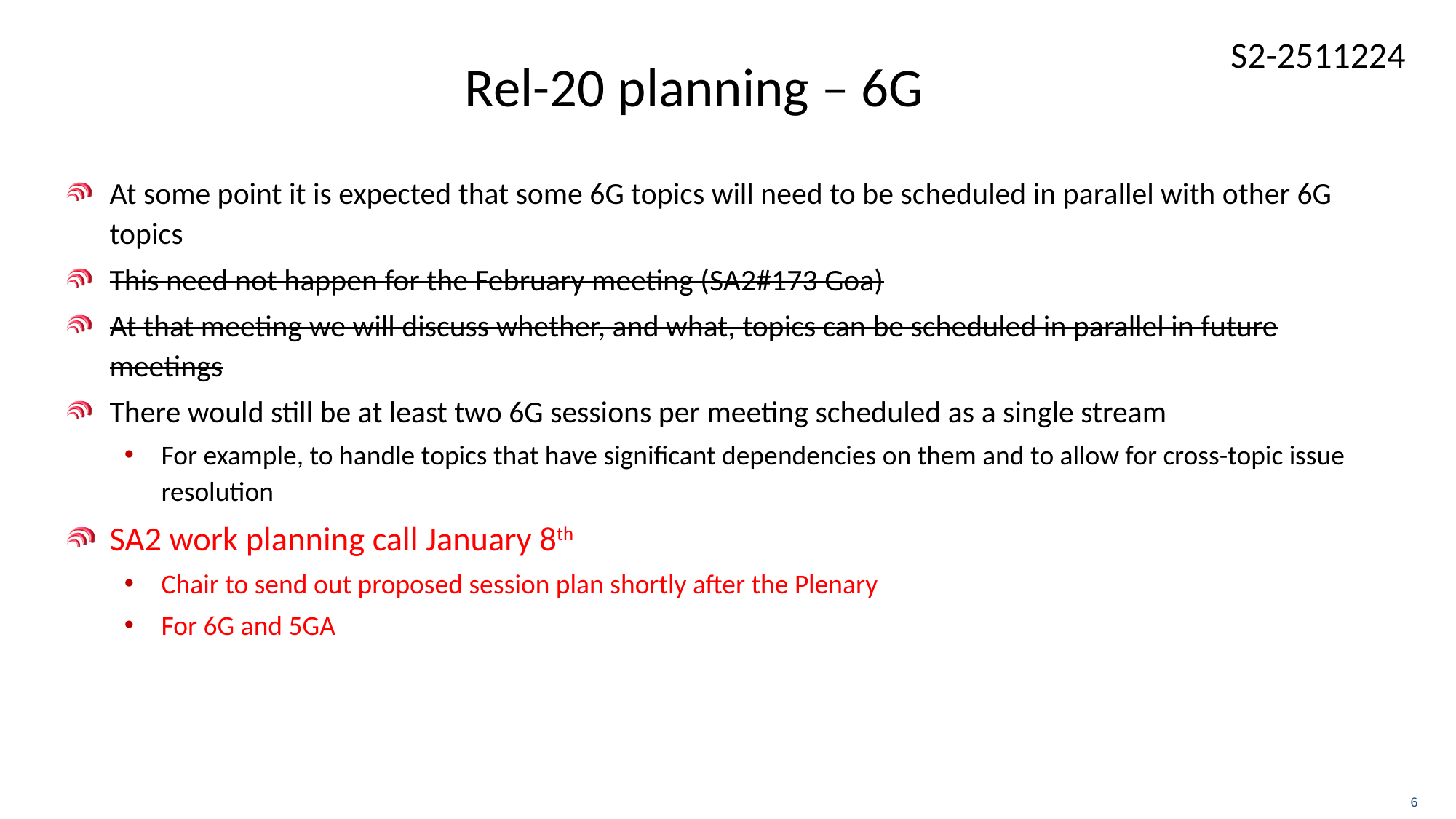

# Rel-20 planning – 6G
At some point it is expected that some 6G topics will need to be scheduled in parallel with other 6G topics
This need not happen for the February meeting (SA2#173 Goa)
At that meeting we will discuss whether, and what, topics can be scheduled in parallel in future meetings
There would still be at least two 6G sessions per meeting scheduled as a single stream
For example, to handle topics that have significant dependencies on them and to allow for cross-topic issue resolution
SA2 work planning call January 8th
Chair to send out proposed session plan shortly after the Plenary
For 6G and 5GA